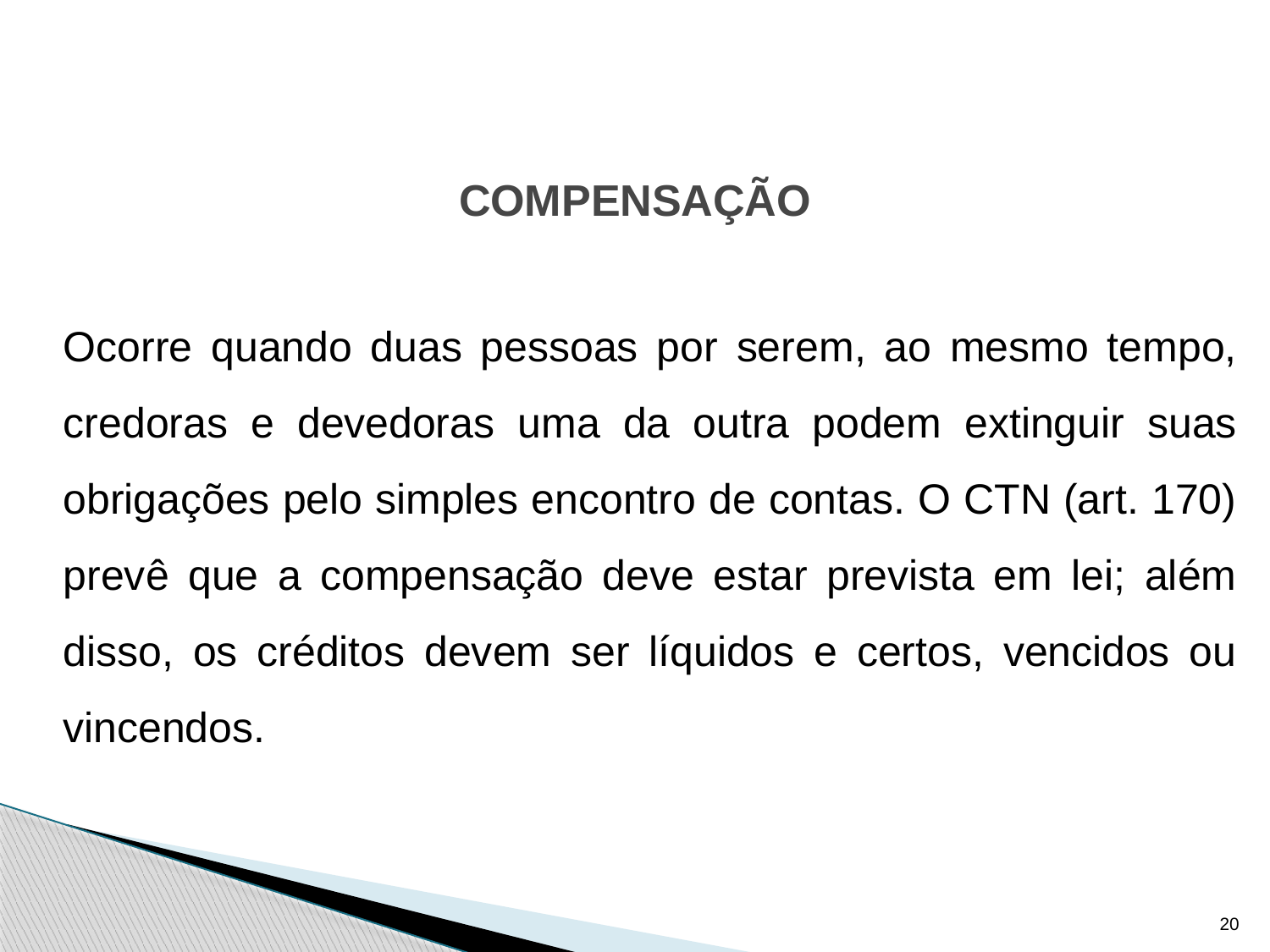

# COMPENSAÇÃO
	Ocorre quando duas pessoas por serem, ao mesmo tempo, credoras e devedoras uma da outra podem extinguir suas obrigações pelo simples encontro de contas. O CTN (art. 170) prevê que a compensação deve estar prevista em lei; além disso, os créditos devem ser líquidos e certos, vencidos ou vincendos.

20